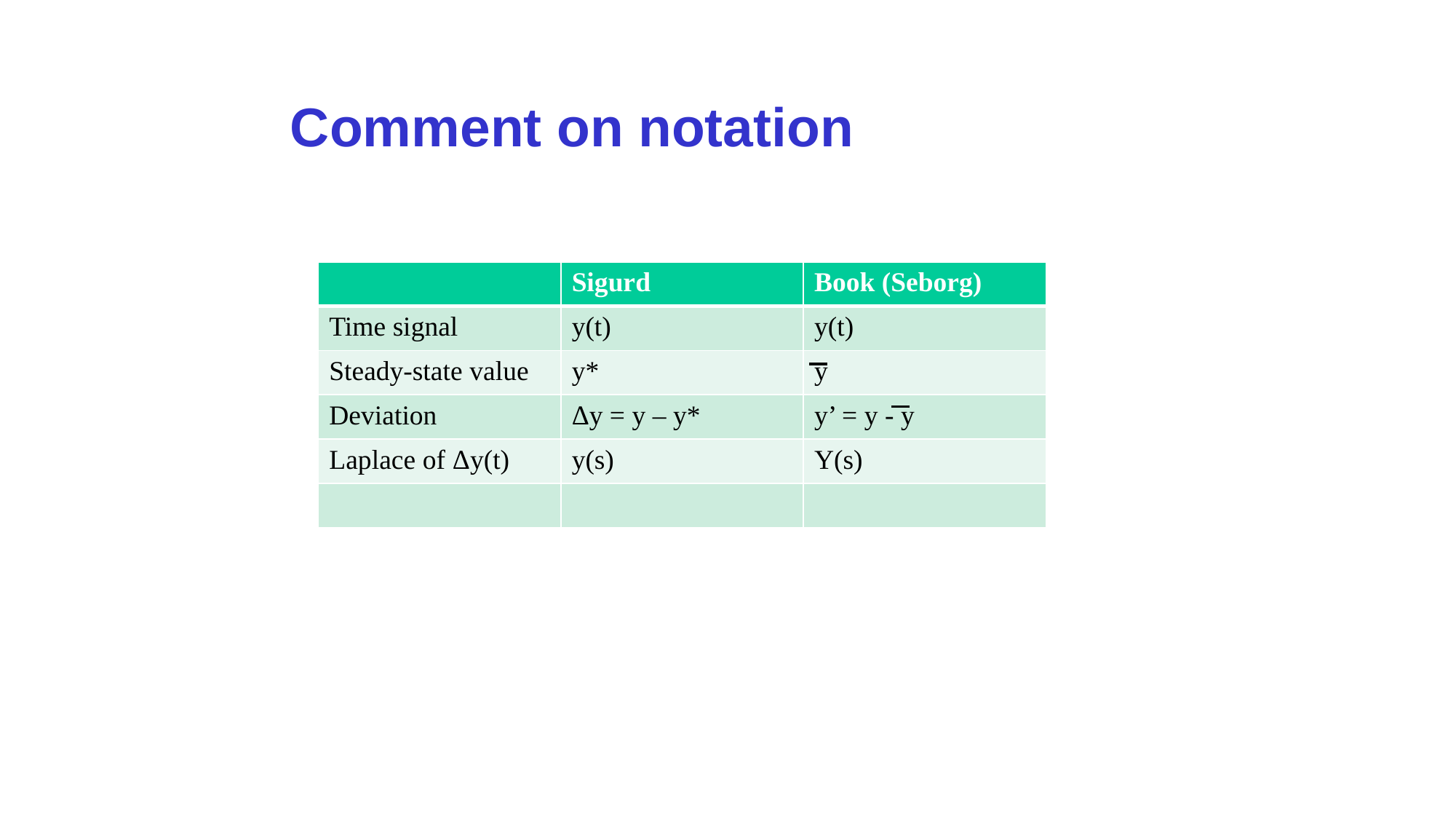

Comment on notation
|  | Sigurd | Book (Seborg) |
| --- | --- | --- |
| Time signal | y(t) | y(t) |
| Steady-state value | y\* | y |
| Deviation | Δy = y – y\* | y’ = y - y |
| Laplace of Δy(t) | y(s) | Y(s) |
|  |  |  |
Appendix A